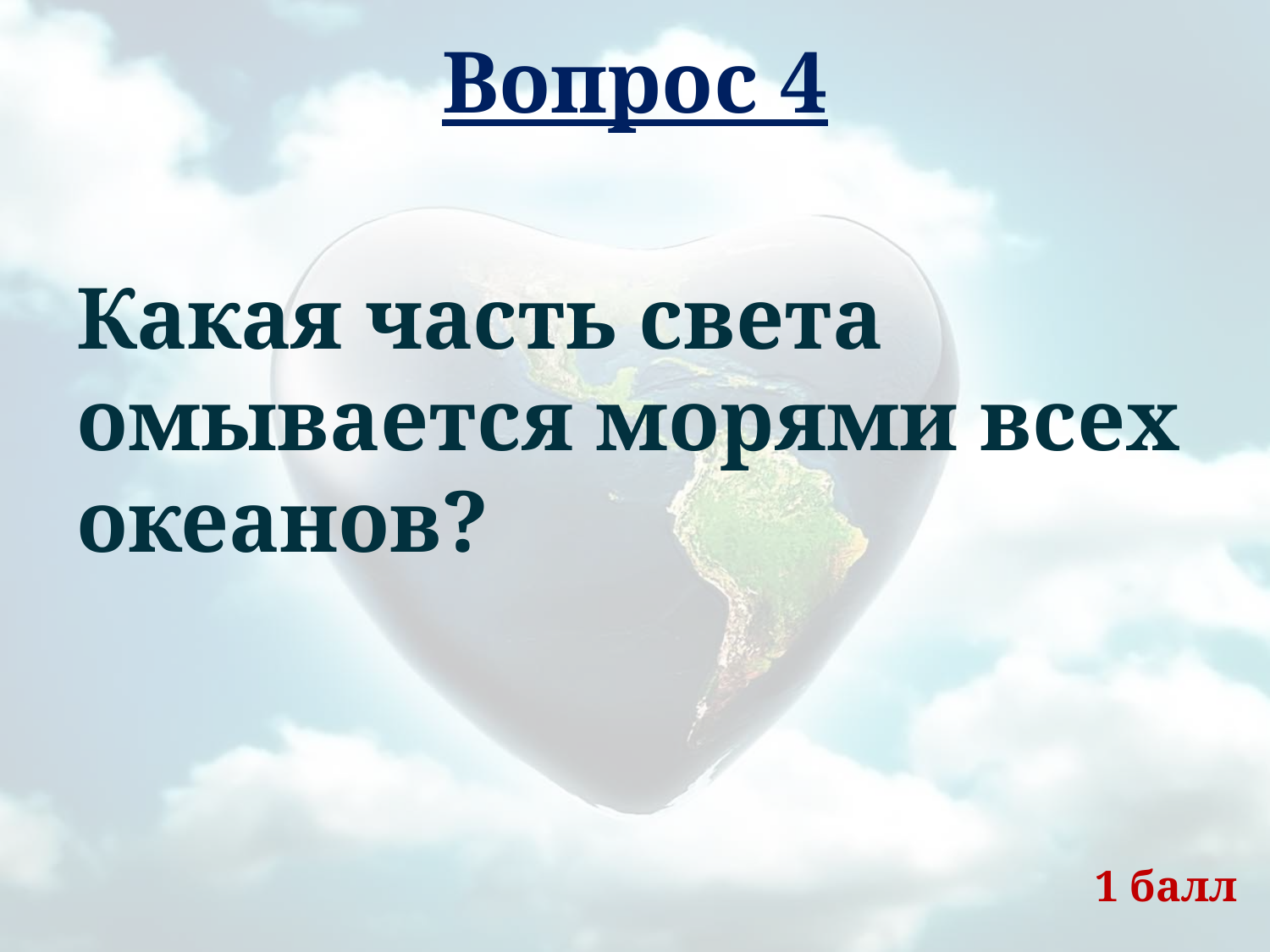

# Вопрос 4
Какая часть света омывается морями всех океанов?
1 балл